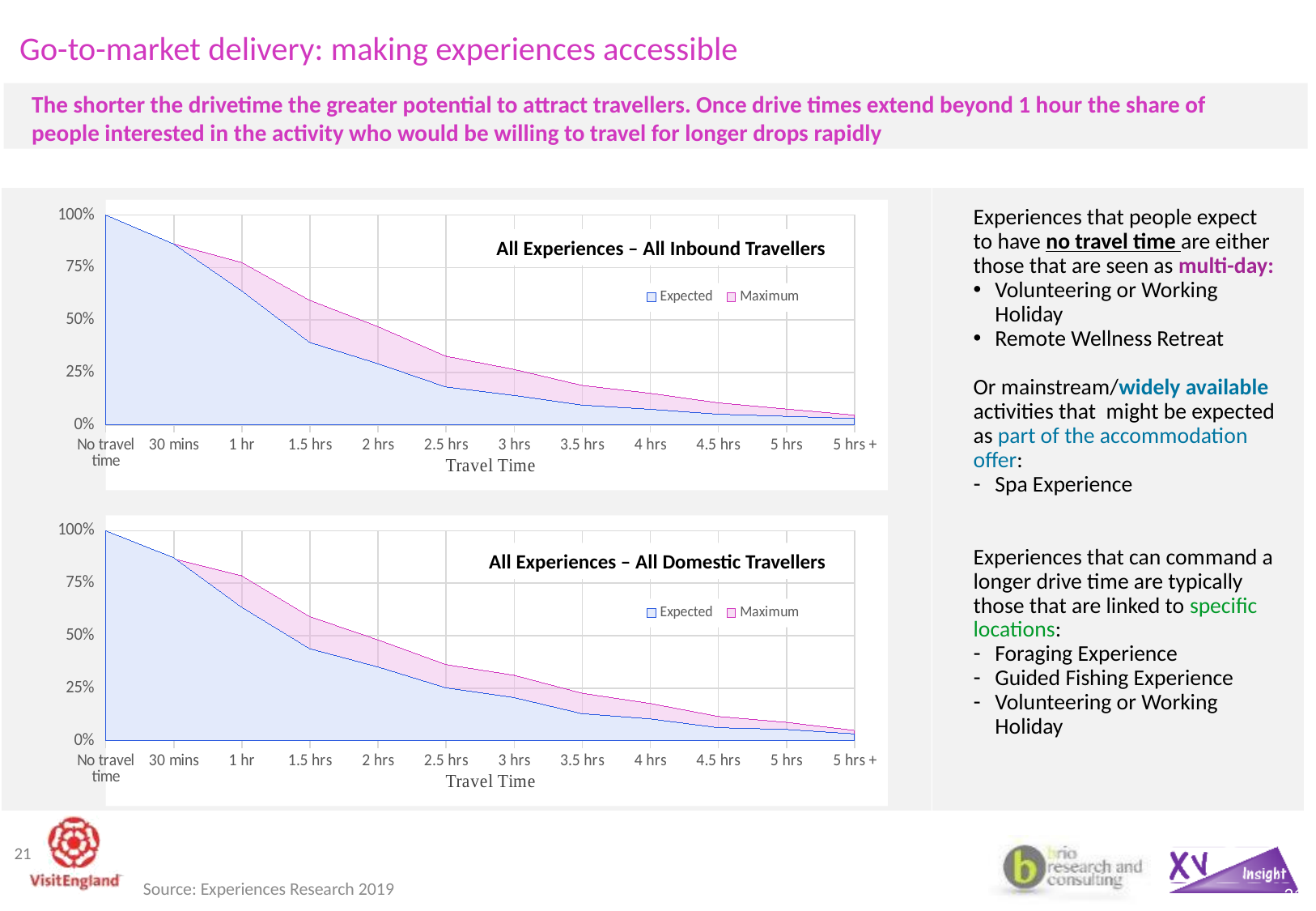

# Go-to-market delivery: making experiences accessible

The shorter the drivetime the greater potential to attract travellers. Once drive times extend beyond 1 hour the share of people interested in the activity who would be willing to travel for longer drops rapidly
|  |  |
| --- | --- |

### Chart

| Category | Expected | Maximum |
|---|---|---|
| No travel time | 1.0 | 1.0 |
| 30 mins | 0.8620110847189232 | 0.8620329322355922 |
| 1 hr | 0.6389548693586699 | 0.7737175427485751 |
| 1.5 hrs | 0.3932858273950911 | 0.5939835338822039 |
| 2 hrs | 0.29206650831353925 | 0.46868271057631417 |
| 2.5 hrs | 0.1811559778305622 | 0.32735908803039904 |
| 3 hrs | 0.14083927157561366 | 0.26485117162761246 |
| 3.5 hrs | 0.09469517022961207 | 0.1886003799873338 |
| 4 hrs | 0.07464766429136979 | 0.1509499683343889 |
| 4.5 hrs | 0.051306413301662745 | 0.1054781507283091 |
| 5 hrs | 0.04120348376880447 | 0.07602913236225464 |
| 5 hrs + | 0.03049881235154398 | 0.04705509816339461 |
Experiences that people expect to have no travel time are either those that are seen as multi-day:
Volunteering or Working Holiday
Remote Wellness Retreat

Or mainstream/widely available activities that  might be expected as part of the accommodation offer:
Spa Experience

Experiences that can command a longer drive time are typically those that are linked to specific locations:
Foraging Experience
Guided Fishing Experience
Volunteering or Working Holiday

All Experiences – All Inbound Travellers

### Chart

| Category | Expected | Maximum |
|---|---|---|
| No travel time | 1.0 | 1.0 |
| 30 mins | 0.8714682723483094 | 0.8656824782187802 |
| 1 hr | 0.6357109773043075 | 0.7855759922555663 |
| 1.5 hrs | 0.43816581750810557 | 0.5912391093901258 |
| 2 hrs | 0.3513200555812876 | 0.4806389157792836 |
| 2.5 hrs | 0.2517369152385363 | 0.36253630203291376 |
| 3 hrs | 0.2054191755442334 | 0.31171345595353334 |
| 3.5 hrs | 0.12876331635016205 | 0.22604065827686343 |
| 4 hrs | 0.10398332561370999 | 0.17739593417231359 |
| 4.5 hrs | 0.06206577119036585 | 0.11544046466602123 |
| 5 hrs | 0.05349698934691981 | 0.08760890609874146 |
| 5 hrs + | 0.03242241778601198 | 0.04912875121006769 |
All Experiences – All Domestic Travellers
21
21